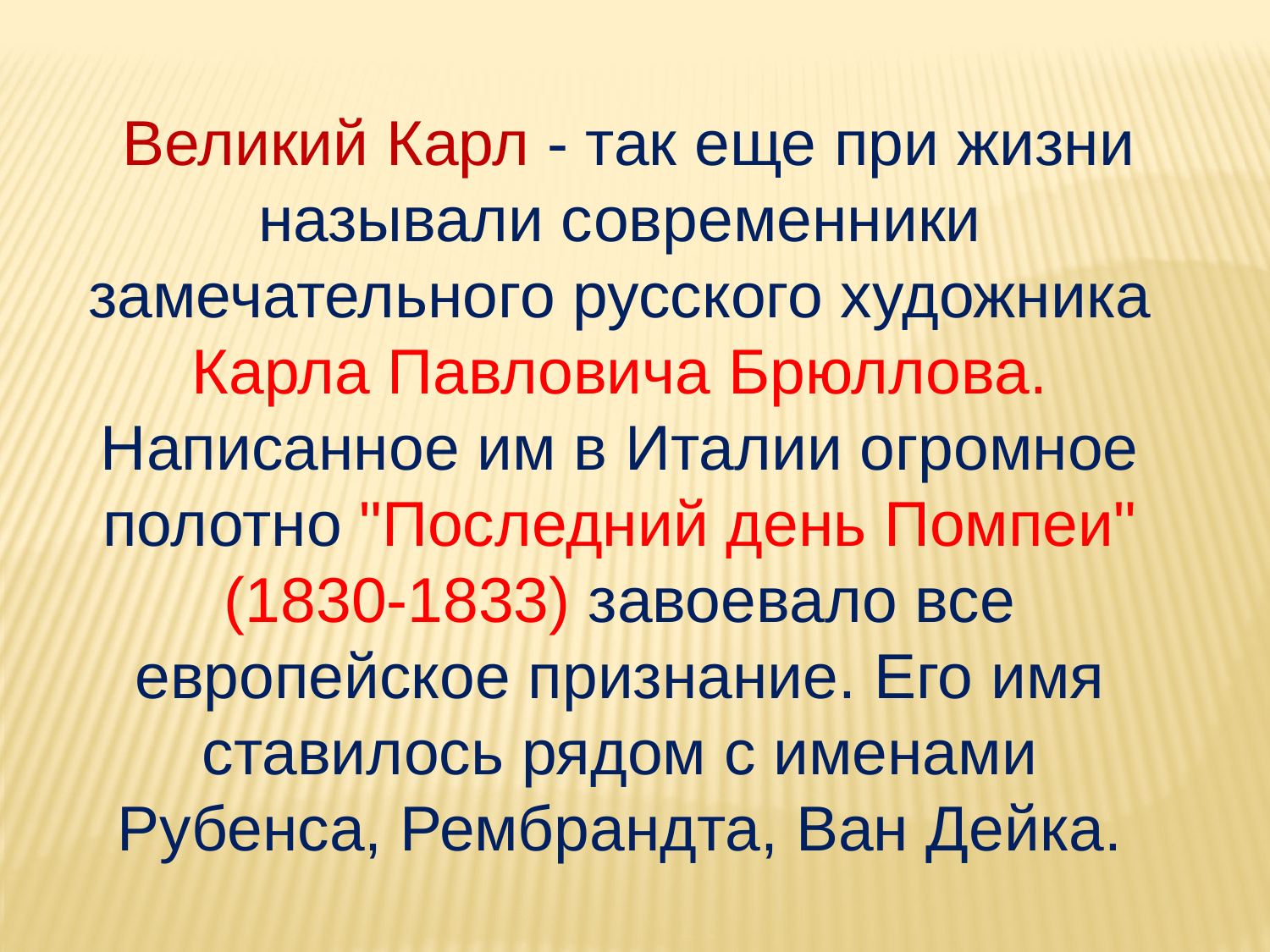

Великий Карл - так еще при жизни называли современники замечательного русского художника Карла Павловича Брюллова. Написанное им в Италии огромное полотно "Последний день Помпеи" (1830-1833) завоевало все европейское признание. Его имя ставилось рядом с именами Рубенса, Рембрандта, Ван Дейка.